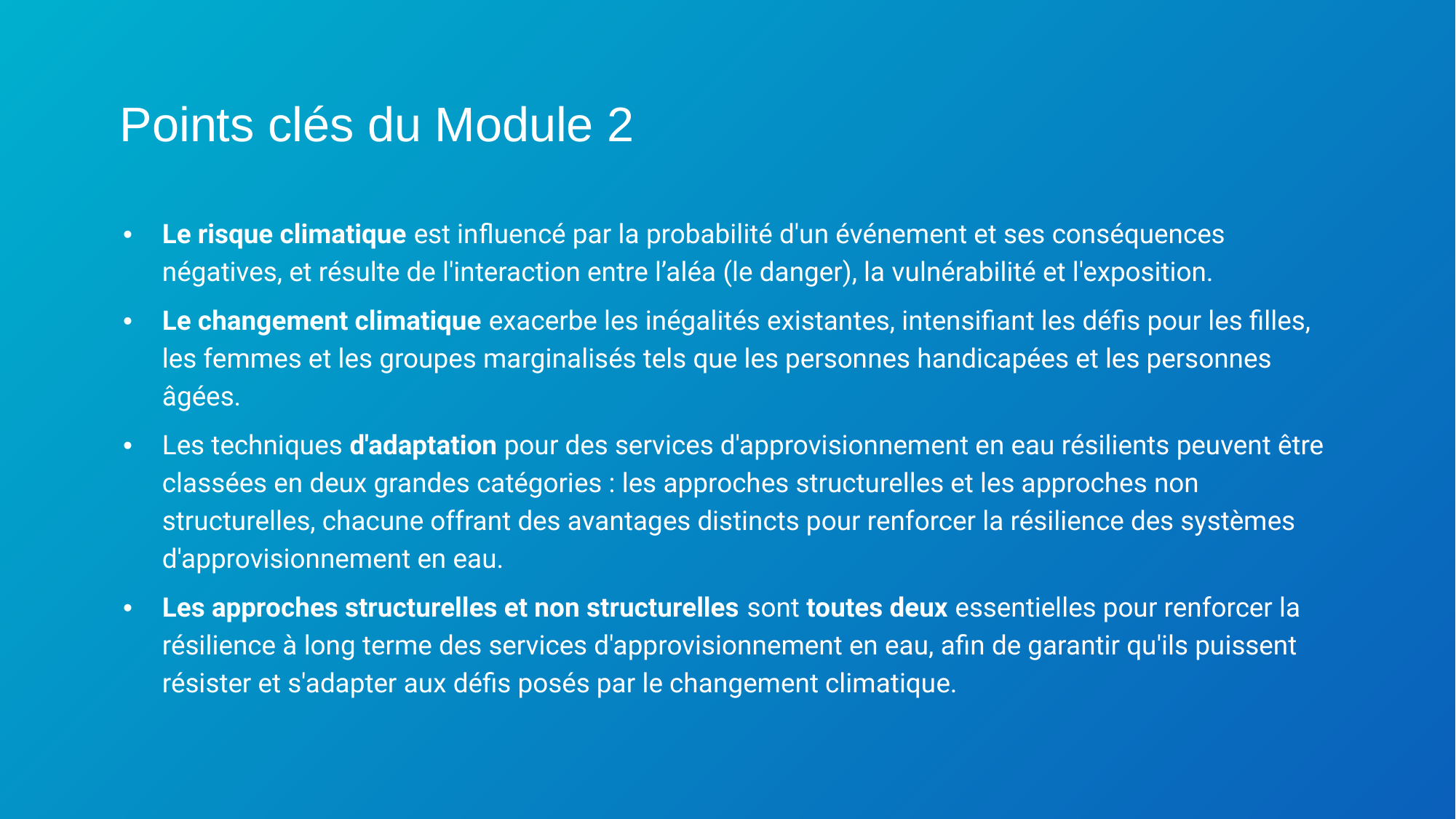

Points clés du Module 2
Le risque climatique est influencé par la probabilité d'un événement et ses conséquences négatives, et résulte de l'interaction entre l’aléa (le danger), la vulnérabilité et l'exposition.
Le changement climatique exacerbe les inégalités existantes, intensifiant les défis pour les filles, les femmes et les groupes marginalisés tels que les personnes handicapées et les personnes âgées.
Les techniques d'adaptation pour des services d'approvisionnement en eau résilients peuvent être classées en deux grandes catégories : les approches structurelles et les approches non structurelles, chacune offrant des avantages distincts pour renforcer la résilience des systèmes d'approvisionnement en eau.
Les approches structurelles et non structurelles sont toutes deux essentielles pour renforcer la résilience à long terme des services d'approvisionnement en eau, afin de garantir qu'ils puissent résister et s'adapter aux défis posés par le changement climatique.